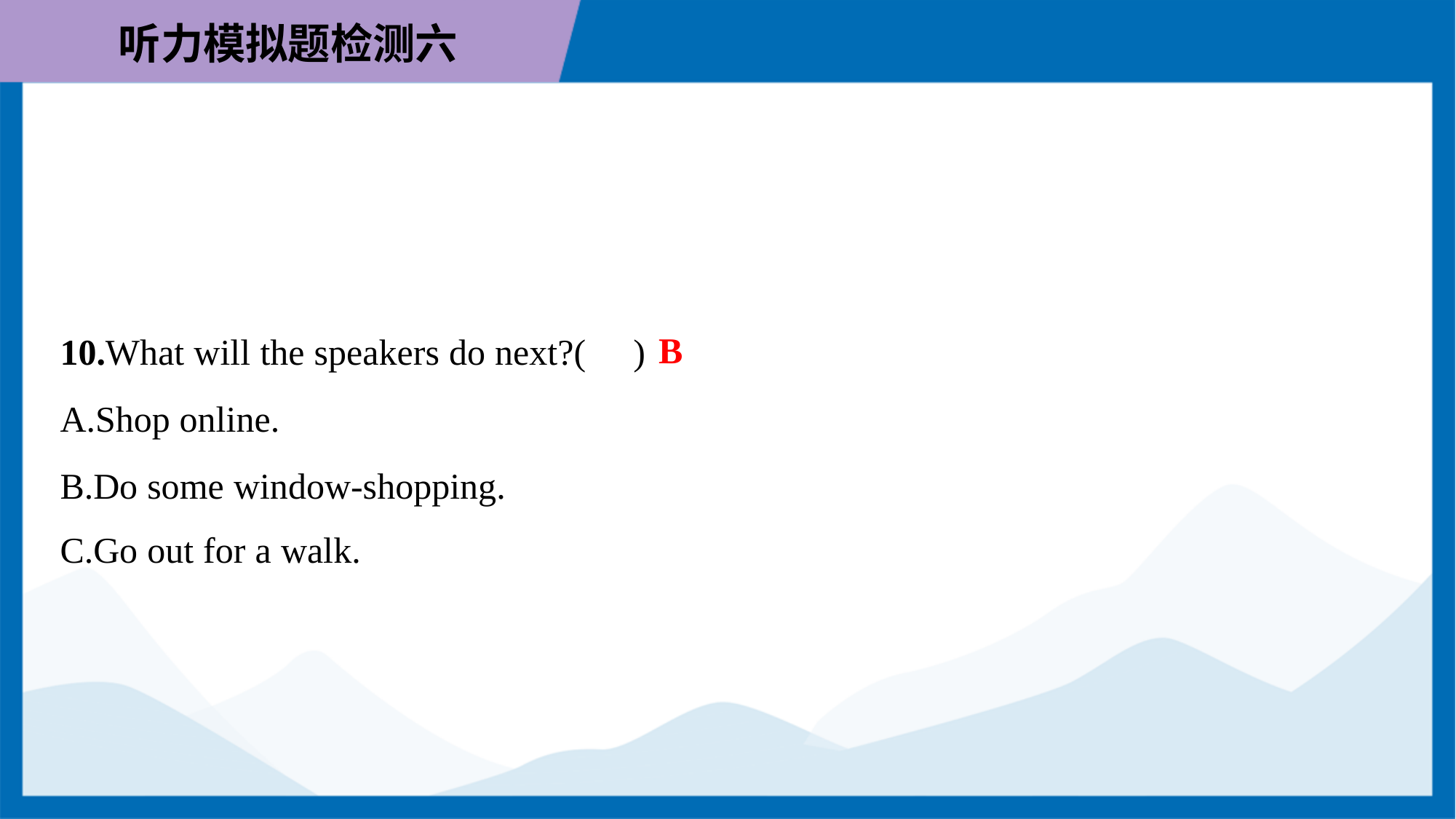

B
10.What will the speakers do next?(     )
A.Shop online.
B.Do some window-shopping.
C.Go out for a walk.